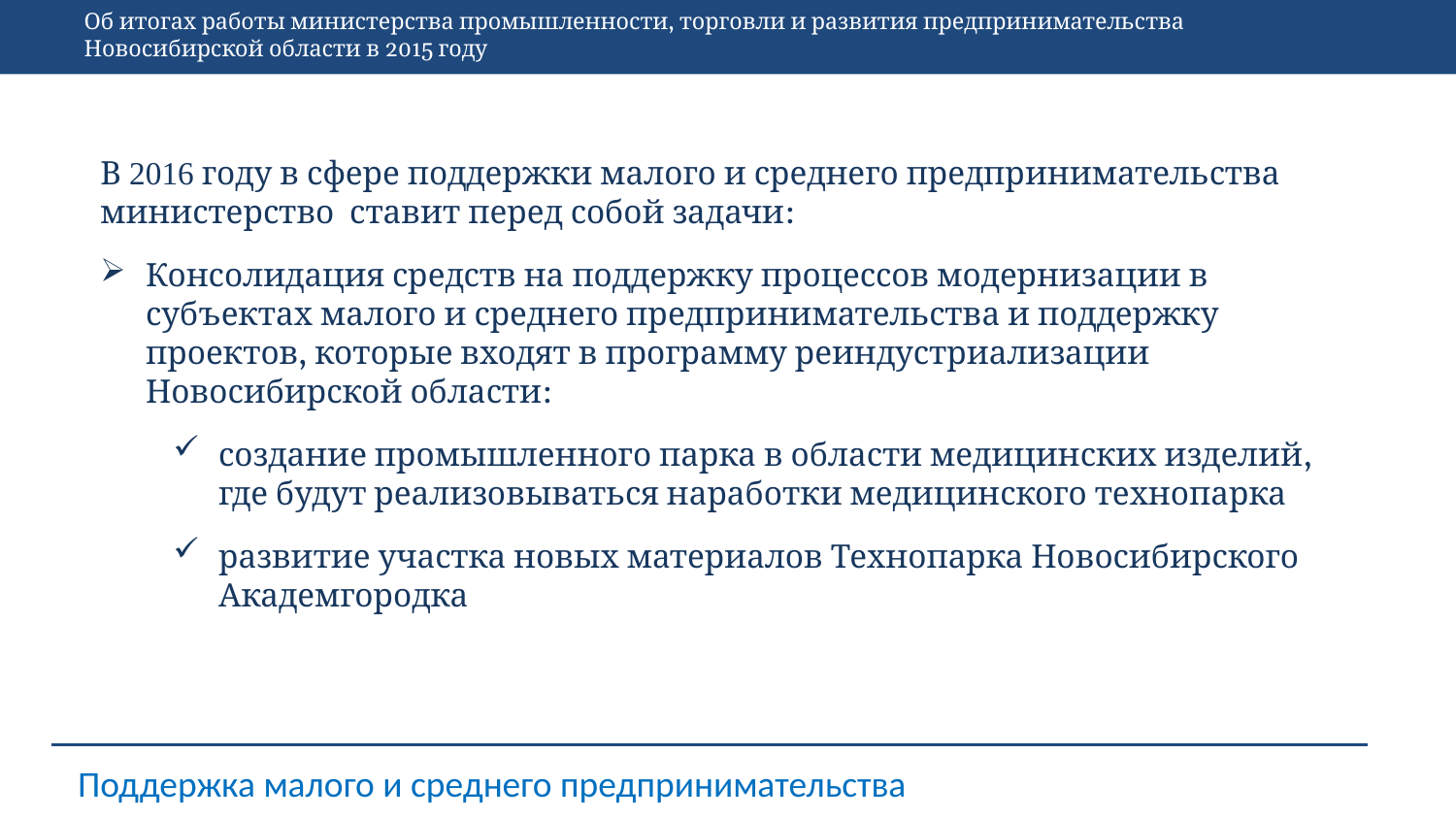

Об итогах работы министерства промышленности, торговли и развития предпринимательства Новосибирской области в 2015 году
В 2016 году в сфере поддержки малого и среднего предпринимательства министерство  ставит перед собой задачи:
Консолидация средств на поддержку процессов модернизации в субъектах малого и среднего предпринимательства и поддержку проектов, которые входят в программу реиндустриализации Новосибирской области:
создание промышленного парка в области медицинских изделий,
где будут реализовываться наработки медицинского технопарка
развитие участка новых материалов Технопарка Новосибирского Академгородка
Поддержка малого и среднего предпринимательства